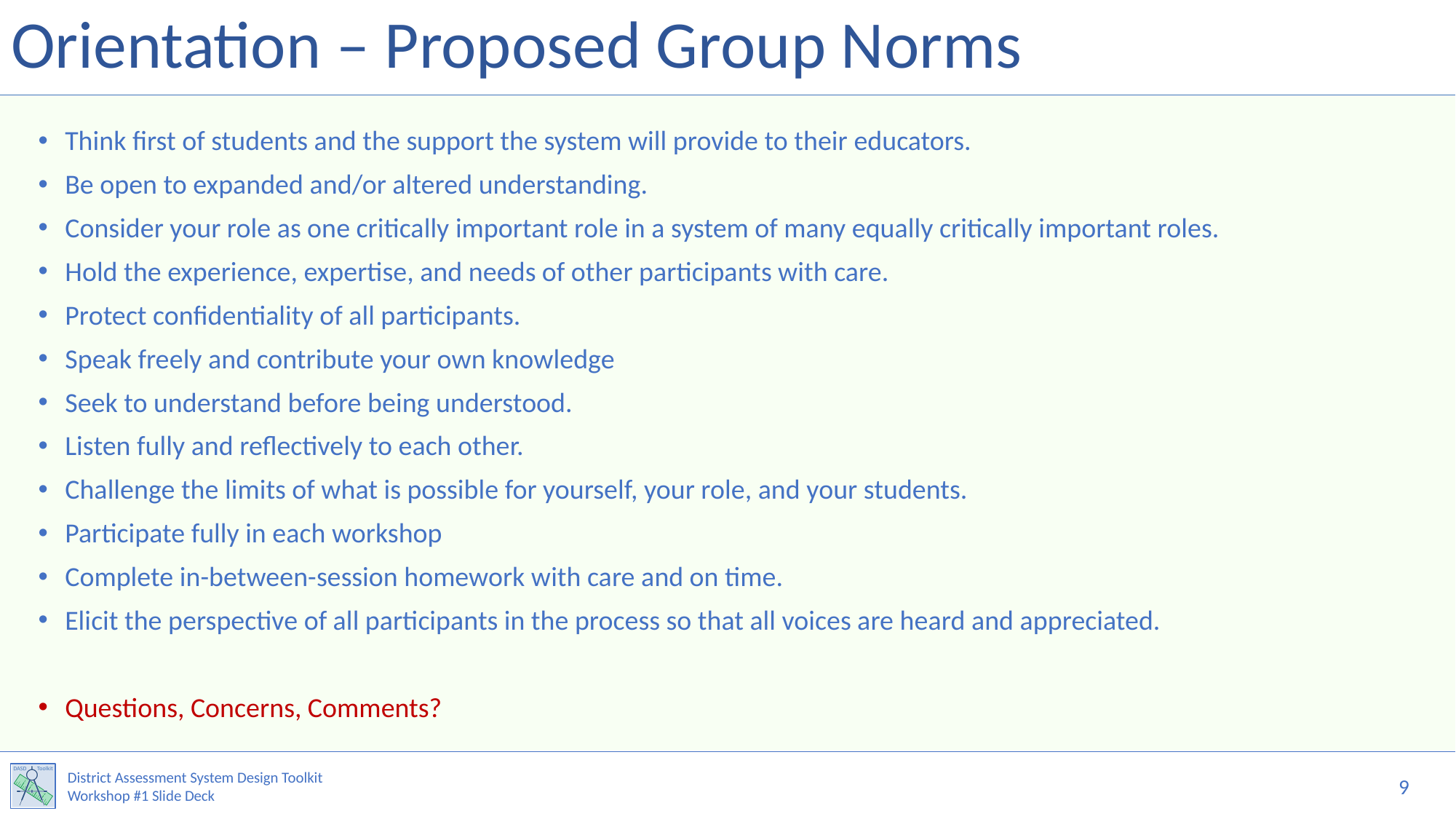

# Orientation – Proposed Group Norms
Think first of students and the support the system will provide to their educators.
Be open to expanded and/or altered understanding.
Consider your role as one critically important role in a system of many equally critically important roles.
Hold the experience, expertise, and needs of other participants with care.
Protect confidentiality of all participants.
Speak freely and contribute your own knowledge
Seek to understand before being understood.
Listen fully and reflectively to each other.
Challenge the limits of what is possible for yourself, your role, and your students.
Participate fully in each workshop
Complete in-between-session homework with care and on time.
Elicit the perspective of all participants in the process so that all voices are heard and appreciated.

Questions, Concerns, Comments?